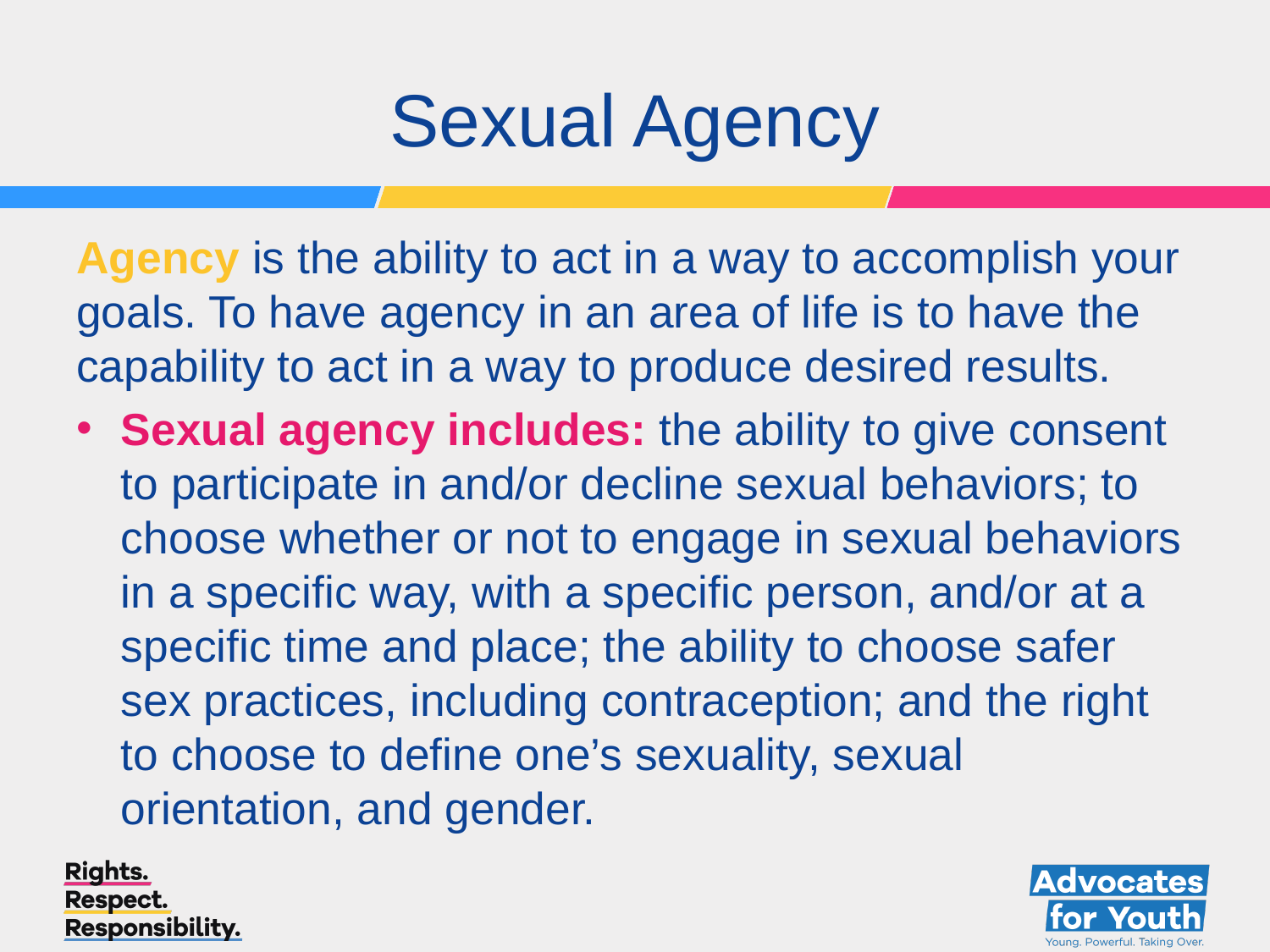

# Sexual Agency
Agency is the ability to act in a way to accomplish your goals. To have agency in an area of life is to have the capability to act in a way to produce desired results.
Sexual agency includes: the ability to give consent to participate in and/or decline sexual behaviors; to choose whether or not to engage in sexual behaviors in a specific way, with a specific person, and/or at a specific time and place; the ability to choose safer sex practices, including contraception; and the right to choose to define one’s sexuality, sexual orientation, and gender.